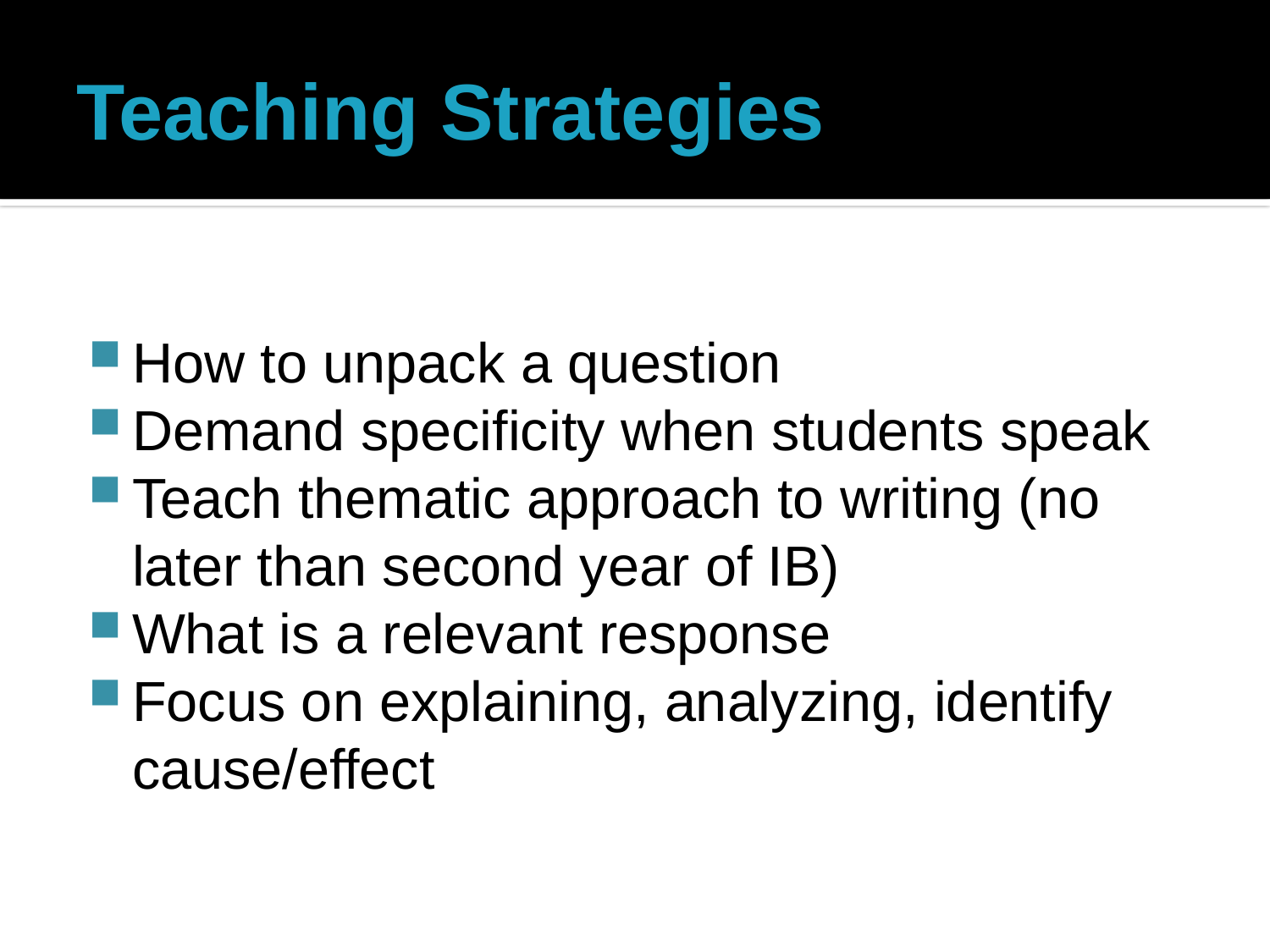

# Teaching Strategies

How to unpack a question
Demand specificity when students speak
Teach thematic approach to writing (no later than second year of IB)
What is a relevant response
Focus on explaining, analyzing, identify cause/effect